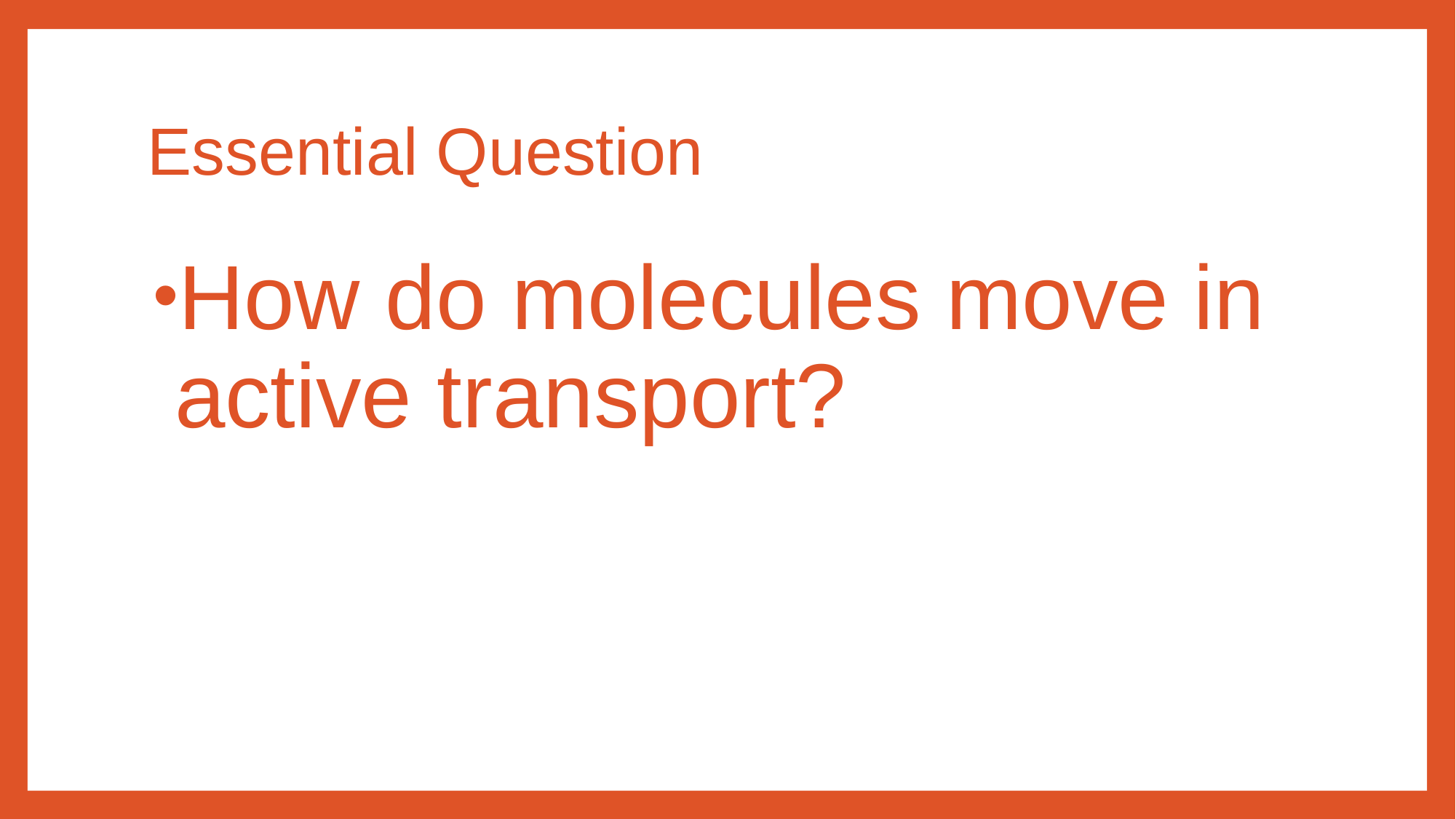

# Essential Question
How do molecules move in active transport?